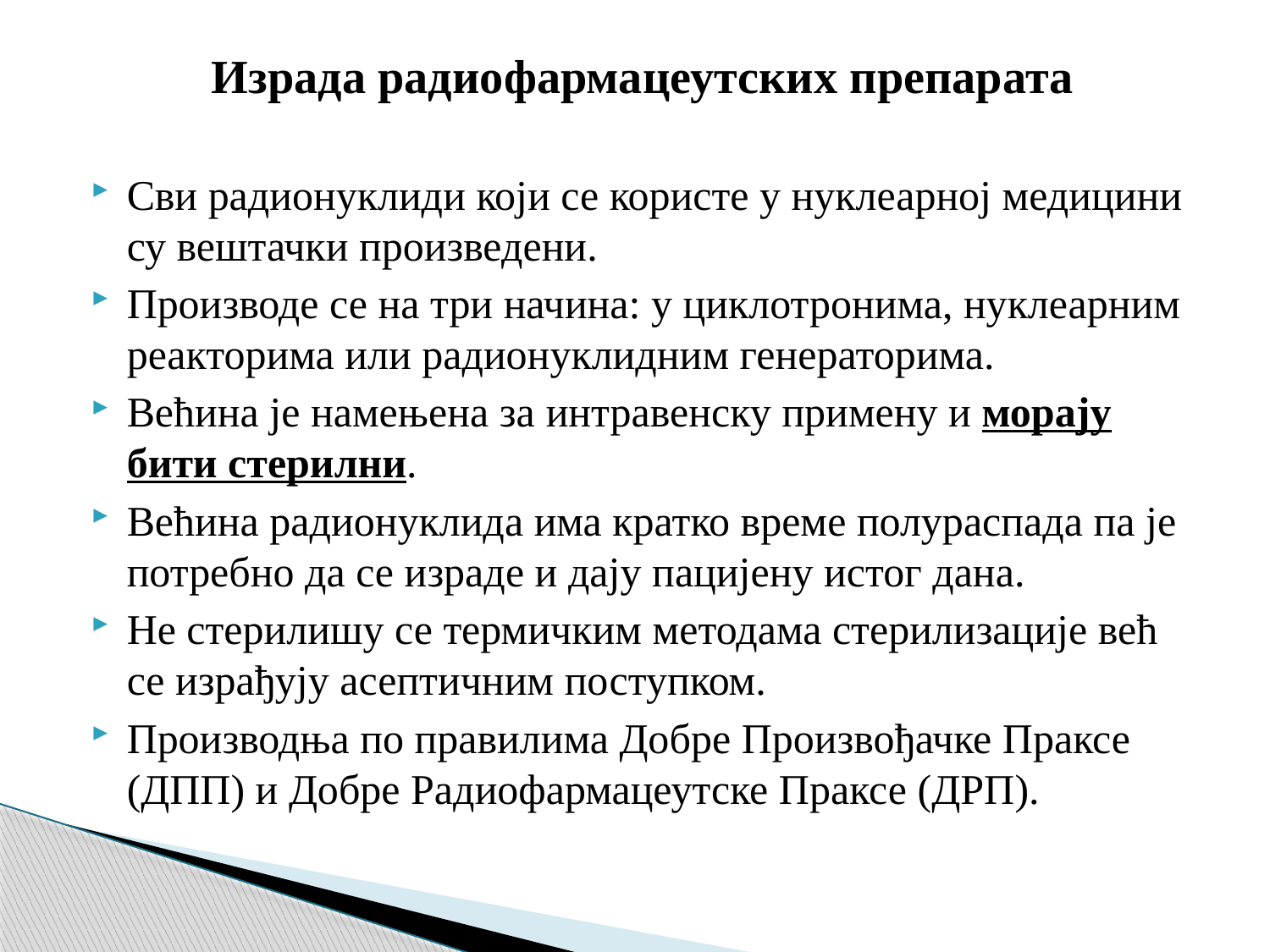

Израда радиофармацеутских препарата

Сви радионуклиди који се користе у нуклеарној медицини су вештачки произведени.
Производе се на три начина: у циклотронима, нуклеарним реакторима или радионуклидним генераторима.
Већина је намењена за интравенску примену и морају бити стерилни.
Већина радионуклида има кратко време полураспада па је потребно да се израде и дају пацијену истог дана.
Не стерилишу се термичким методама стерилизације већ се израђују асептичним поступком.
Производња по правилима Добре Произвођачке Праксе (ДПП) и Добре Радиофармацеутске Праксе (ДРП).